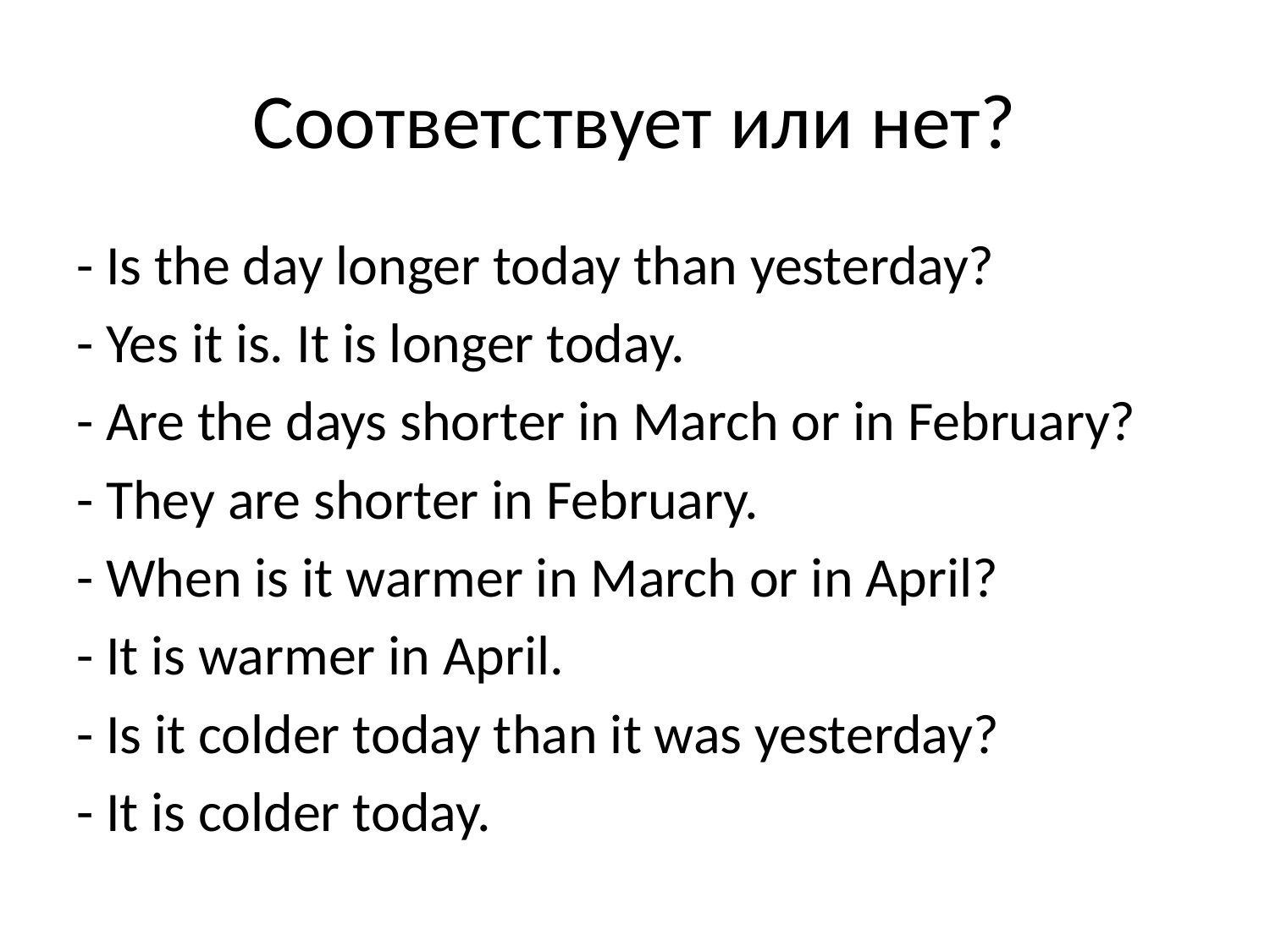

# Соответствует или нет?
- Is the day longer today than yesterday?
- Yes it is. It is longer today.
- Are the days shorter in March or in February?
- They are shorter in February.
- When is it warmer in March or in April?
- It is warmer in April.
- Is it colder today than it was yesterday?
- It is colder today.